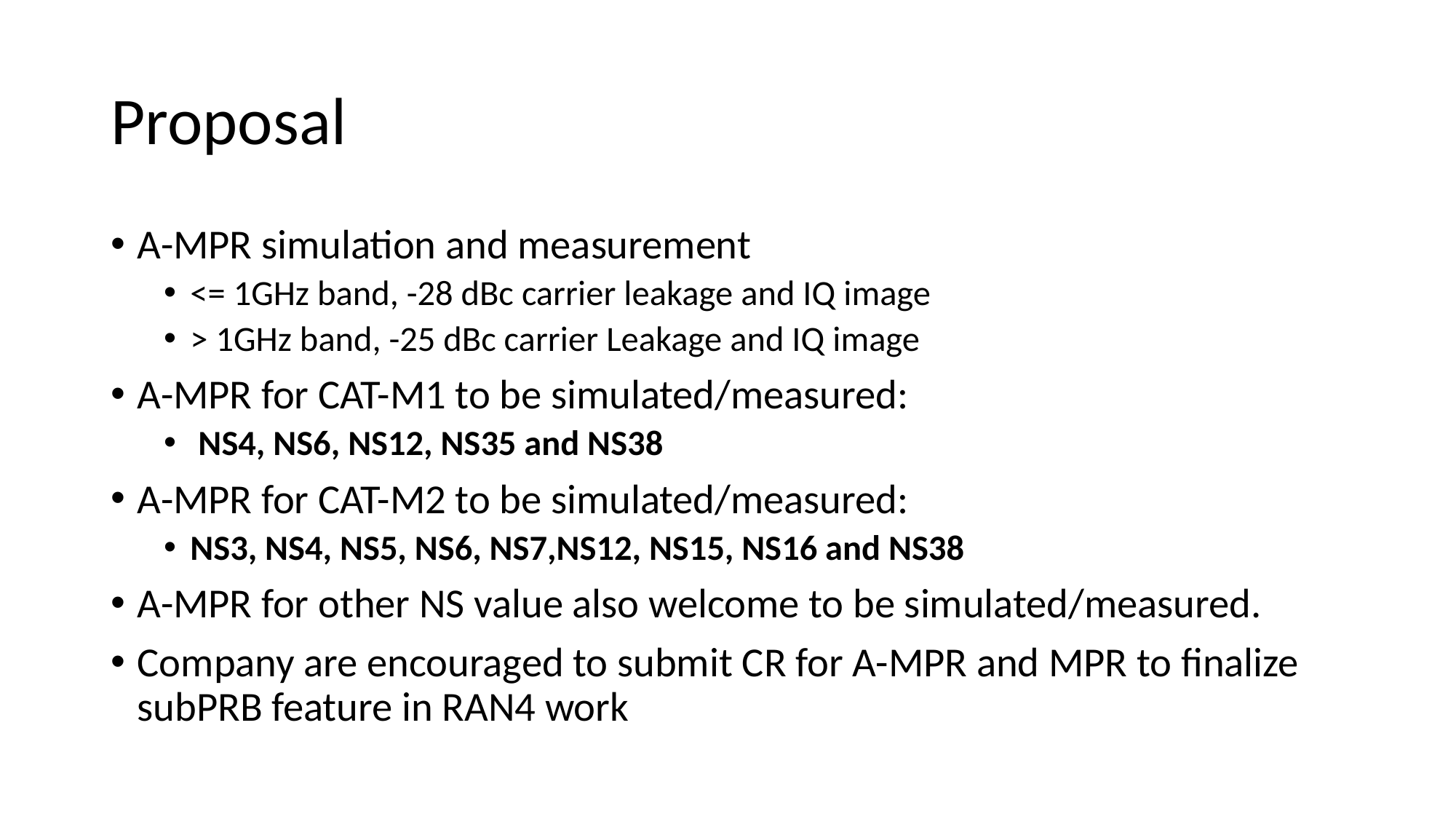

# Proposal
A-MPR simulation and measurement
<= 1GHz band, -28 dBc carrier leakage and IQ image
> 1GHz band, -25 dBc carrier Leakage and IQ image
A-MPR for CAT-M1 to be simulated/measured:
 NS4, NS6, NS12, NS35 and NS38
A-MPR for CAT-M2 to be simulated/measured:
NS3, NS4, NS5, NS6, NS7,NS12, NS15, NS16 and NS38
A-MPR for other NS value also welcome to be simulated/measured.
Company are encouraged to submit CR for A-MPR and MPR to finalize subPRB feature in RAN4 work